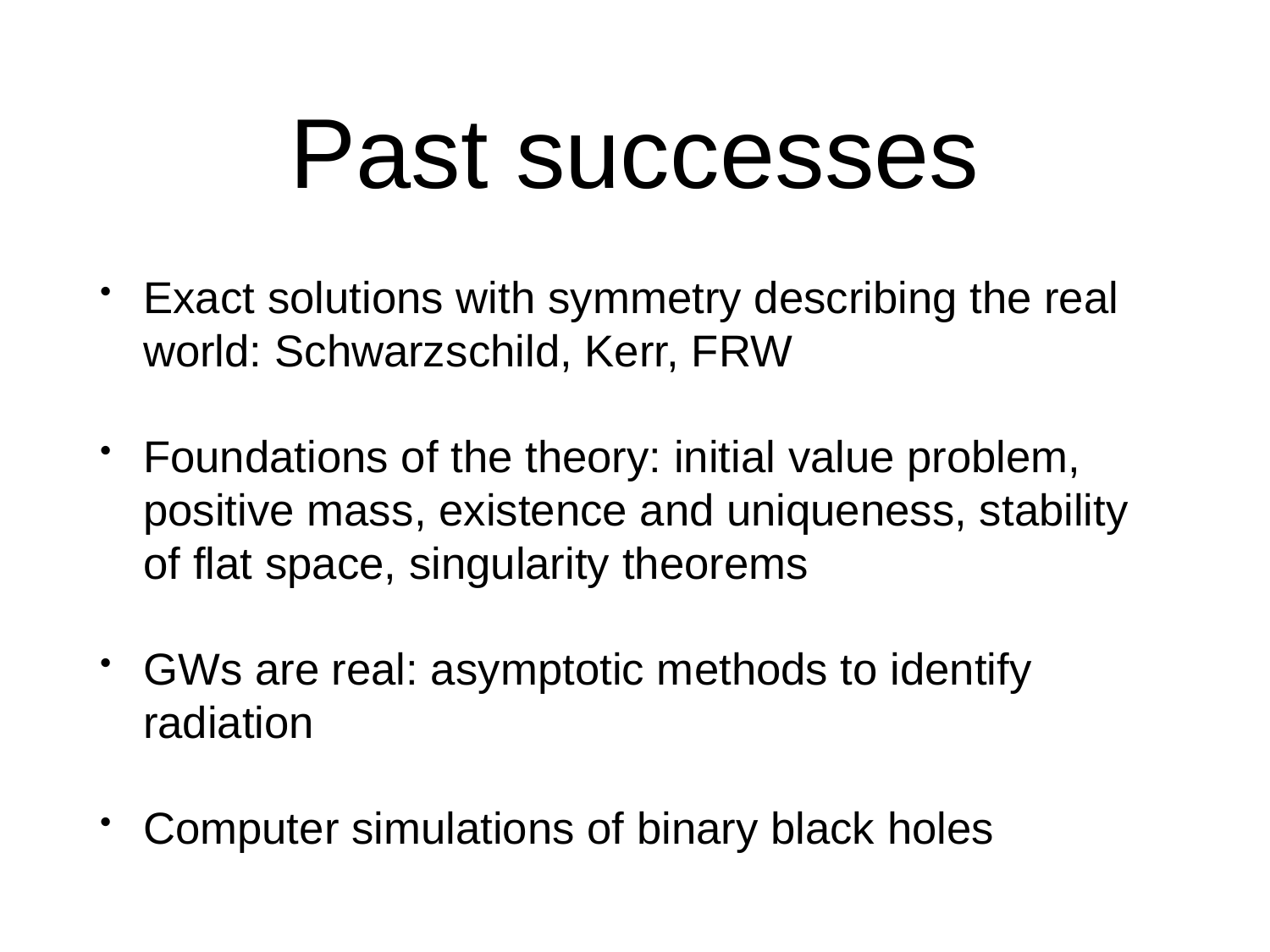

# Past successes
Exact solutions with symmetry describing the real world: Schwarzschild, Kerr, FRW
Foundations of the theory: initial value problem, positive mass, existence and uniqueness, stability of flat space, singularity theorems
GWs are real: asymptotic methods to identify radiation
Computer simulations of binary black holes